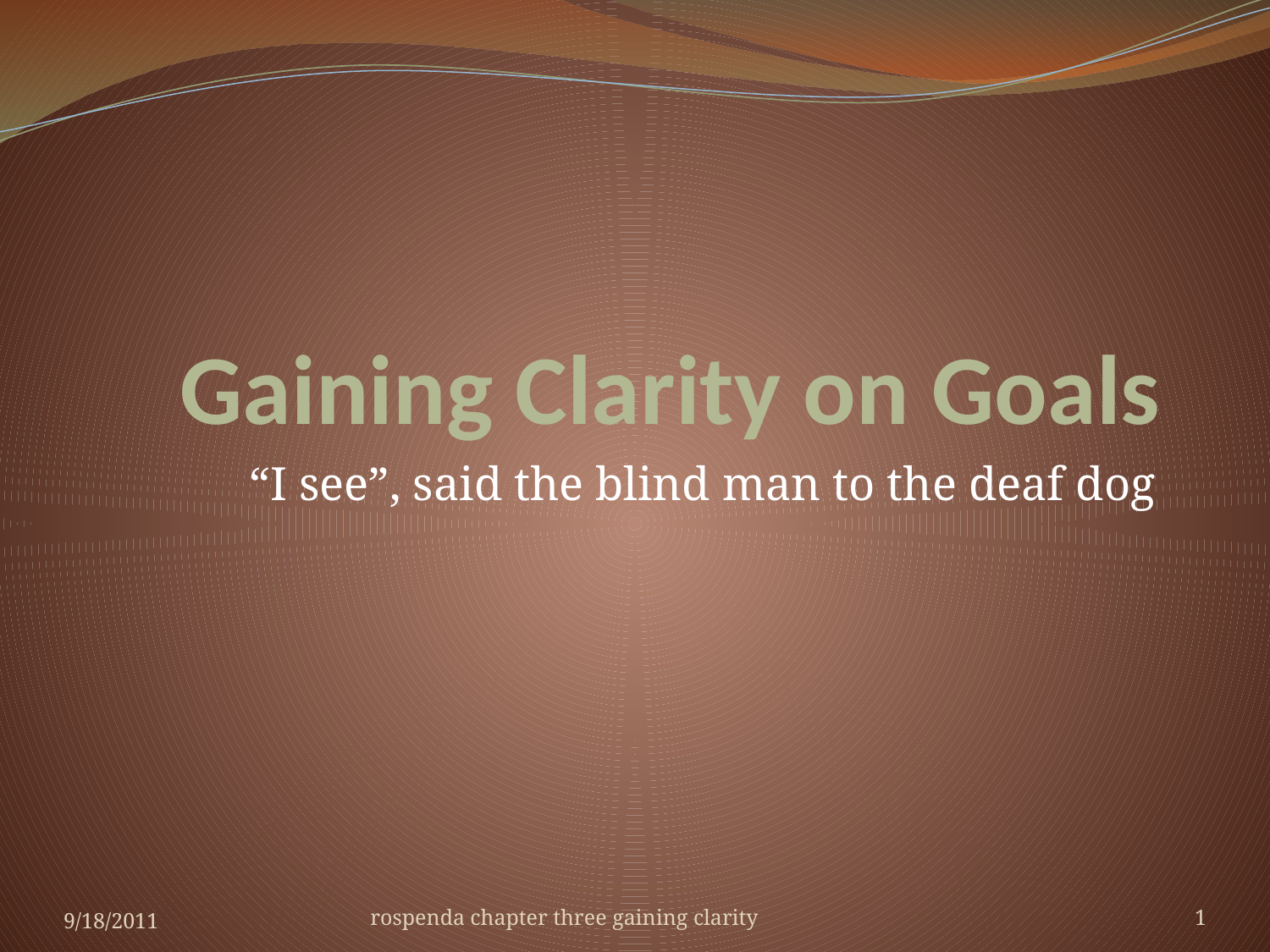

# Gaining Clarity on Goals
“I see”, said the blind man to the deaf dog
9/18/2011
rospenda chapter three gaining clarity
1